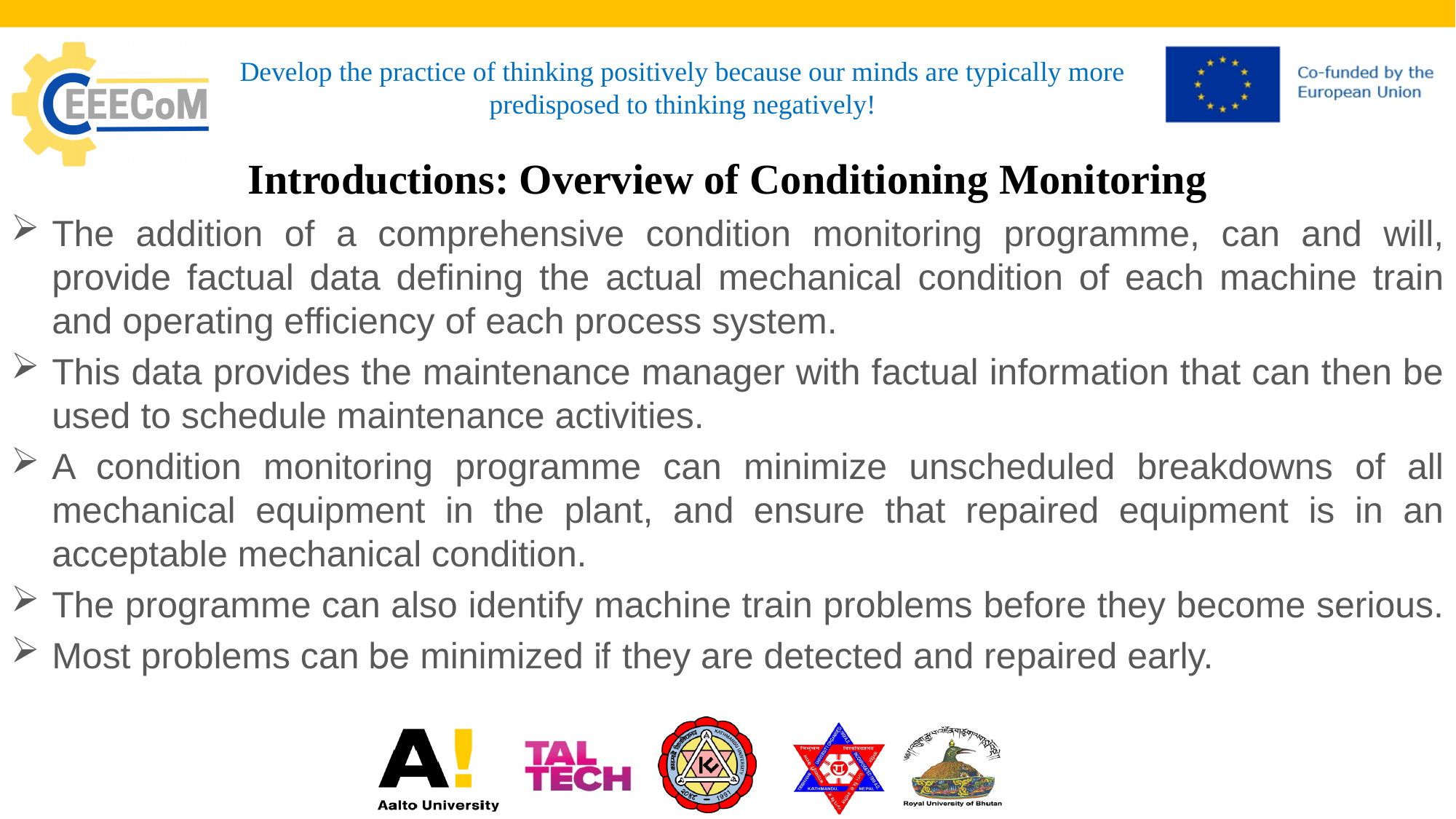

# Develop the practice of thinking positively because our minds are typically more predisposed to thinking negatively!
Introductions: Overview of Conditioning Monitoring
The addition of a comprehensive condition monitoring programme, can and will, provide factual data defining the actual mechanical condition of each machine train and operating efficiency of each process system.
This data provides the maintenance manager with factual information that can then be used to schedule maintenance activities.
A condition monitoring programme can minimize unscheduled breakdowns of all mechanical equipment in the plant, and ensure that repaired equipment is in an acceptable mechanical condition.
The programme can also identify machine train problems before they become serious.
Most problems can be minimized if they are detected and repaired early.